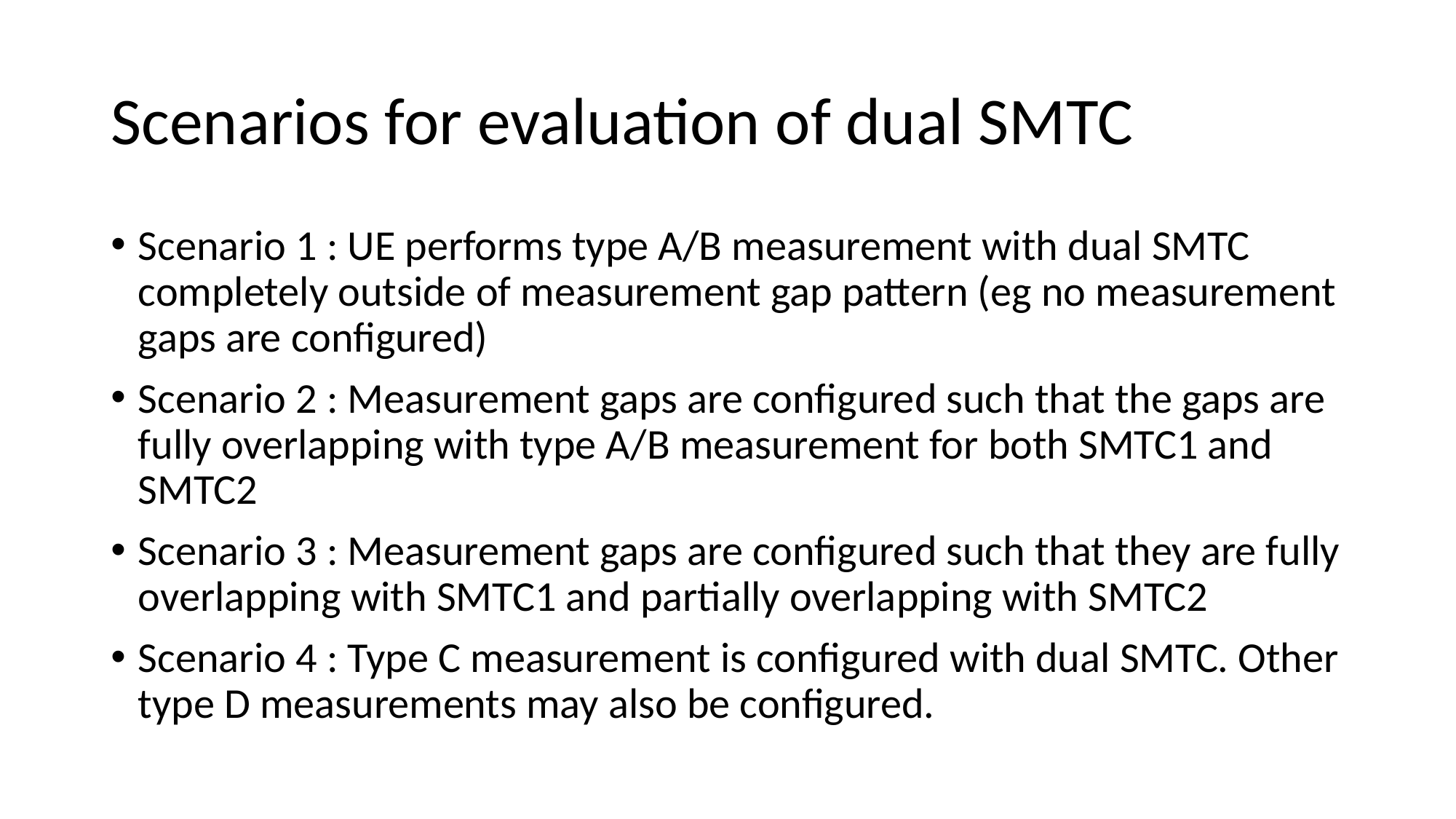

# Scenarios for evaluation of dual SMTC
Scenario 1 : UE performs type A/B measurement with dual SMTC completely outside of measurement gap pattern (eg no measurement gaps are configured)
Scenario 2 : Measurement gaps are configured such that the gaps are fully overlapping with type A/B measurement for both SMTC1 and SMTC2
Scenario 3 : Measurement gaps are configured such that they are fully overlapping with SMTC1 and partially overlapping with SMTC2
Scenario 4 : Type C measurement is configured with dual SMTC. Other type D measurements may also be configured.